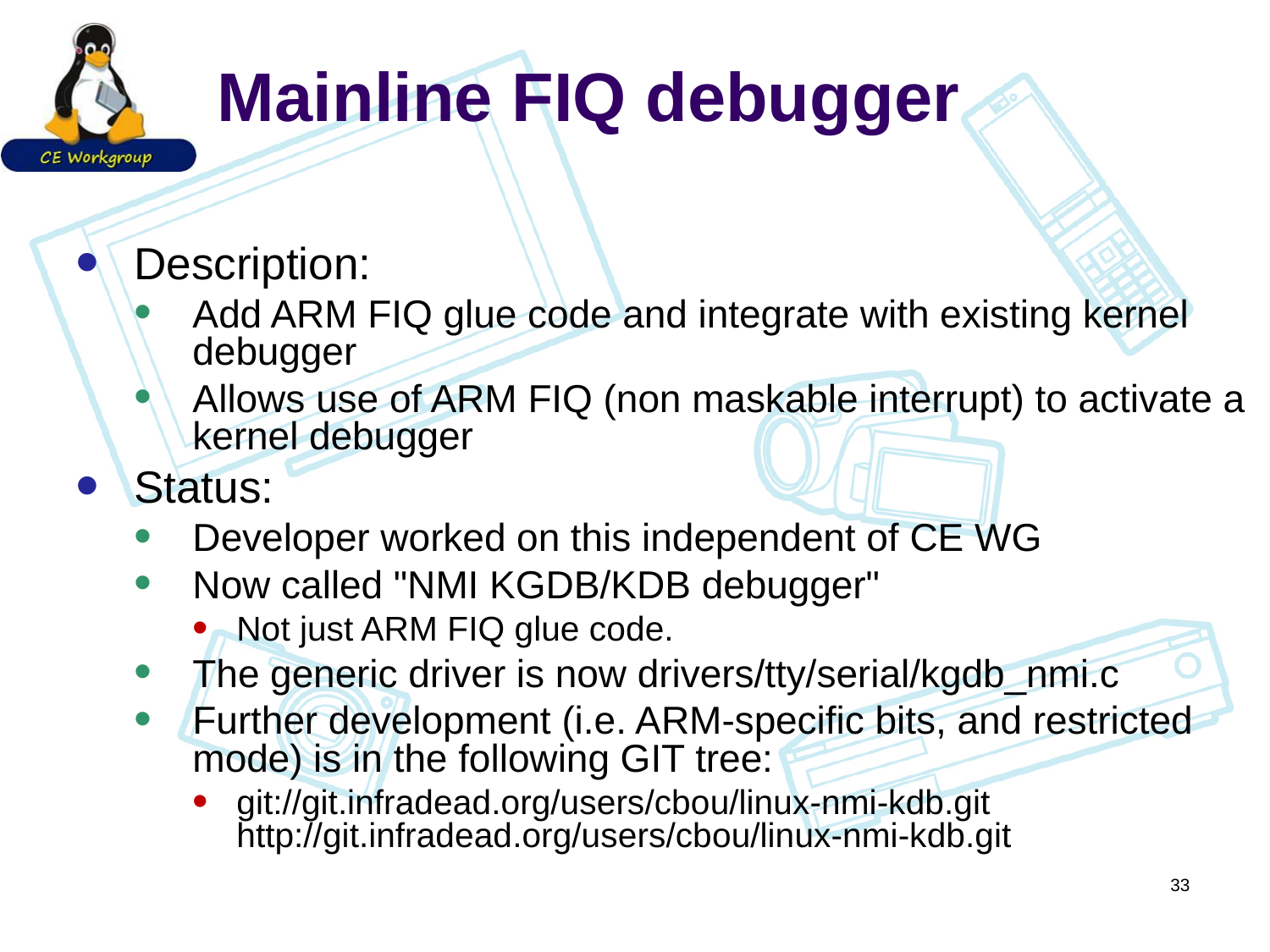

# Mainline FIQ debugger
Description:
Add ARM FIQ glue code and integrate with existing kernel debugger
Allows use of ARM FIQ (non maskable interrupt) to activate a kernel debugger
Status:
Developer worked on this independent of CE WG
Now called "NMI KGDB/KDB debugger"
Not just ARM FIQ glue code.
The generic driver is now drivers/tty/serial/kgdb_nmi.c
Further development (i.e. ARM-specific bits, and restricted mode) is in the following GIT tree:
git://git.infradead.org/users/cbou/linux-nmi-kdb.git http://git.infradead.org/users/cbou/linux-nmi-kdb.git
33